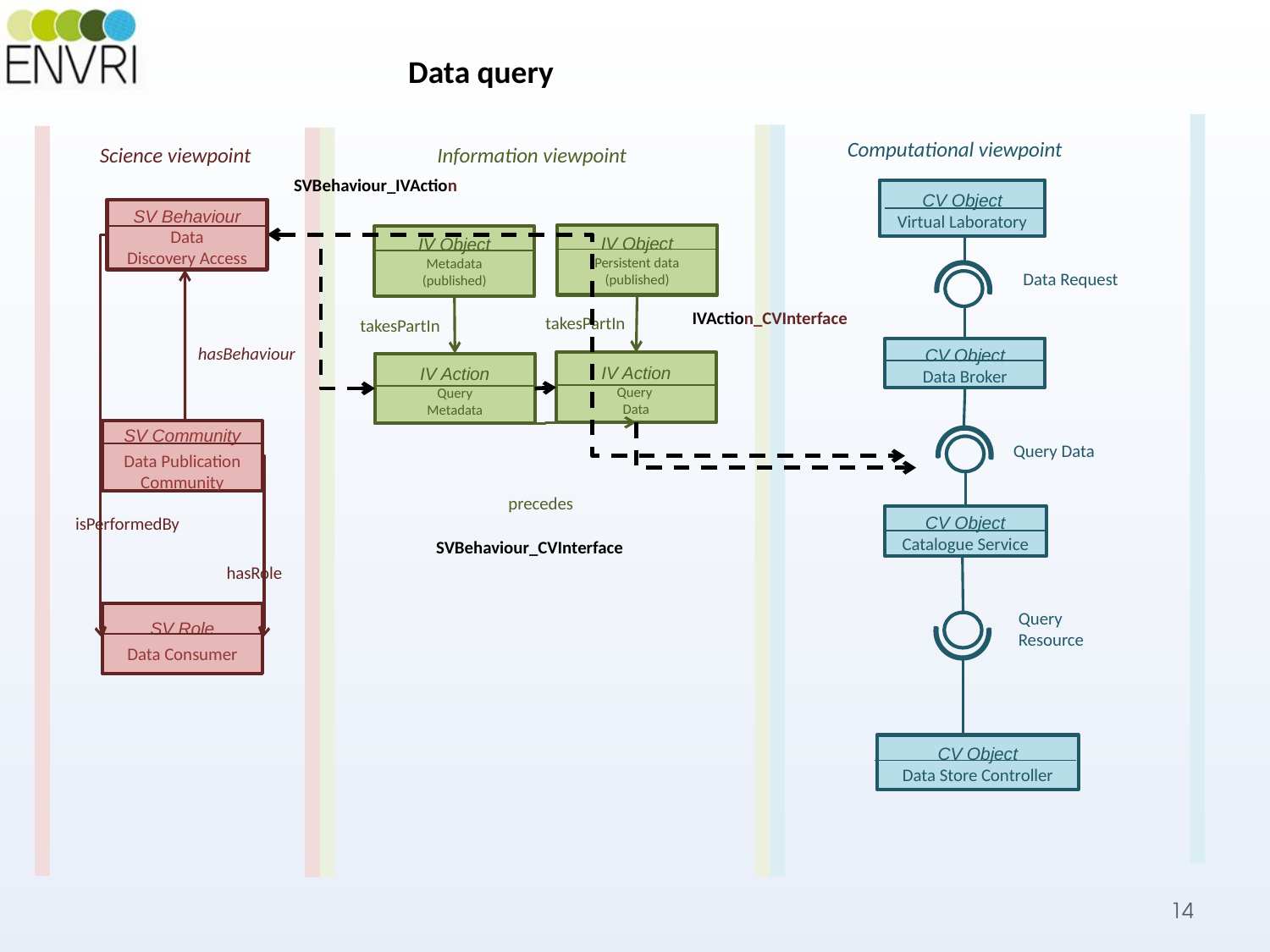

Data query

Computational viewpoint
Information viewpoint
Science viewpoint
SVBehaviour_IVAction

CV Object
Virtual Laboratory

SV Behaviour
Data
Discovery Access

IV Object
Persistent data
(published)
IV Object
Metadata
(published)

Data Request

IVAction_CVInterface
takesPartIn
takesPartIn
hasBehaviour

CV Object
Data Broker

IV Action
Query
Data

IV Action
Query
Metadata

SV Community

Data Publication
Community

Query Data

precedes
isPerformedBy

CV Object
Catalogue Service

SVBehaviour_CVInterface
hasRole
Query
Resource

SV Role

Data Consumer

CV Object
Data Store Controller

14